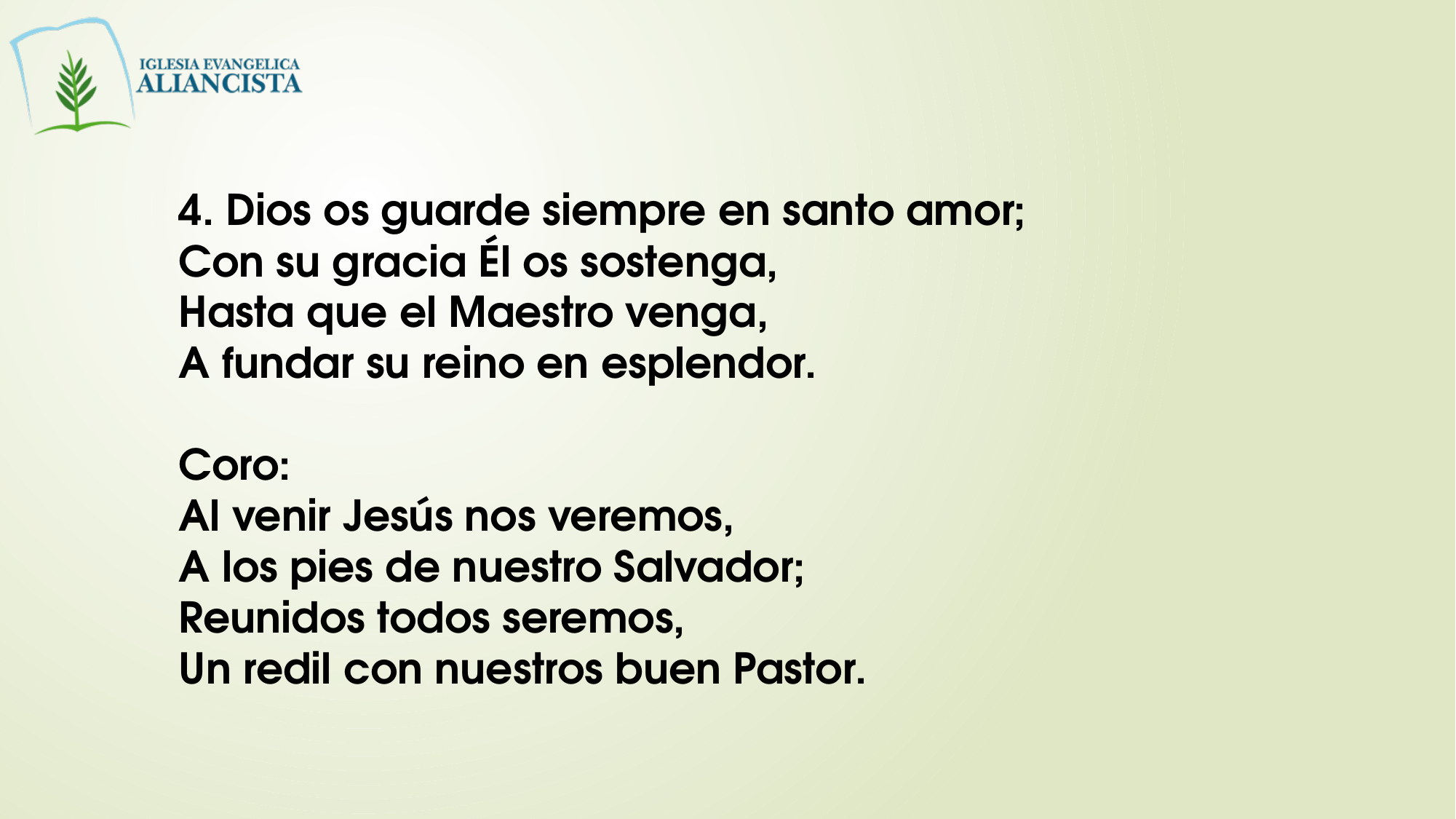

4. Dios os guarde siempre en santo amor;
Con su gracia Él os sostenga,
Hasta que el Maestro venga,
A fundar su reino en esplendor.

Coro:
Al venir Jesús nos veremos,
A los pies de nuestro Salvador;
Reunidos todos seremos,
Un redil con nuestros buen Pastor.